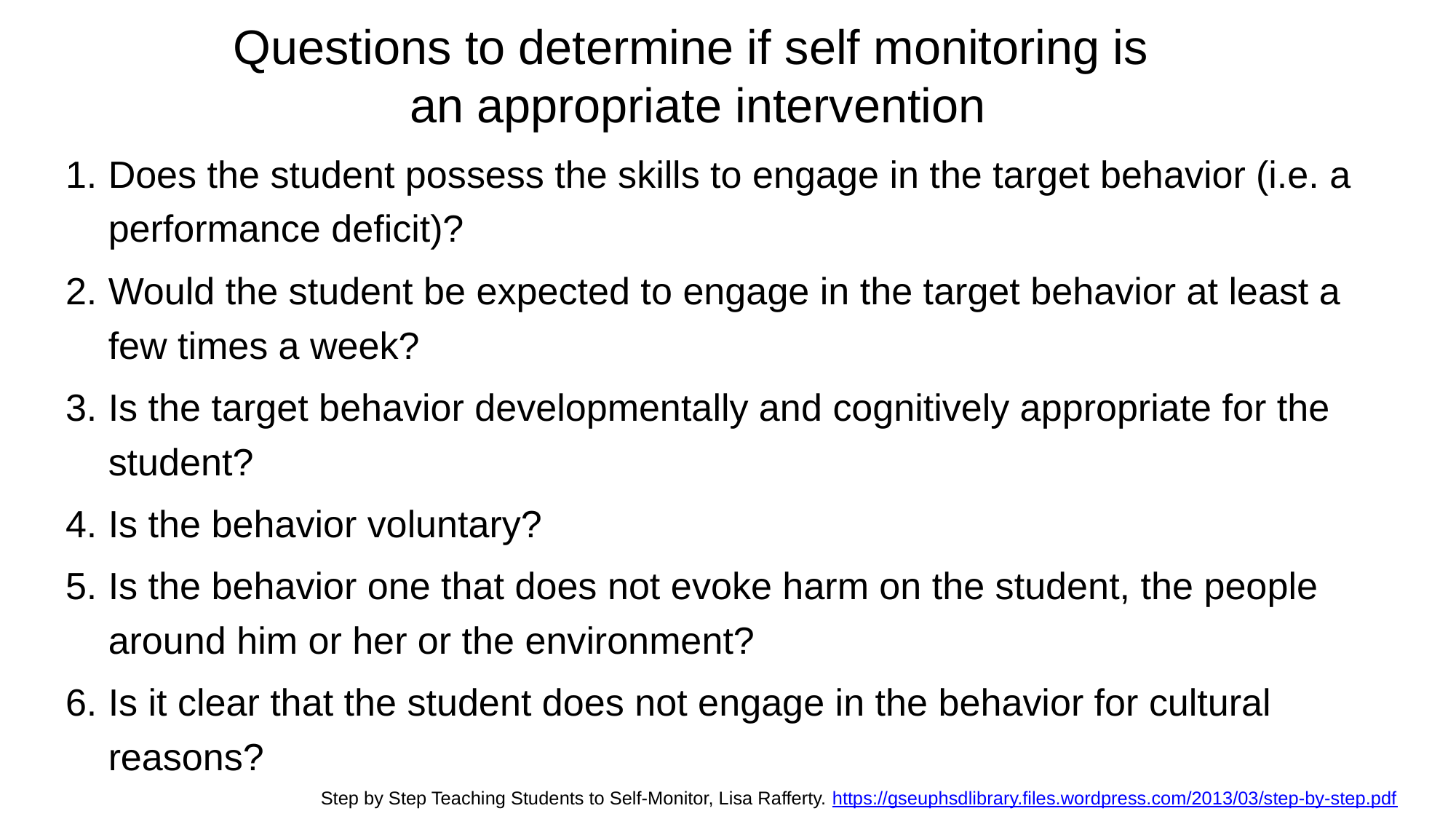

# Questions to determine if self monitoring is an appropriate intervention
Does the student possess the skills to engage in the target behavior (i.e. a performance deficit)?
Would the student be expected to engage in the target behavior at least a few times a week?
Is the target behavior developmentally and cognitively appropriate for the student?
Is the behavior voluntary?
Is the behavior one that does not evoke harm on the student, the people around him or her or the environment?
Is it clear that the student does not engage in the behavior for cultural reasons?
 Step by Step Teaching Students to Self-Monitor, Lisa Rafferty. https://gseuphsdlibrary.files.wordpress.com/2013/03/step-by-step.pdf